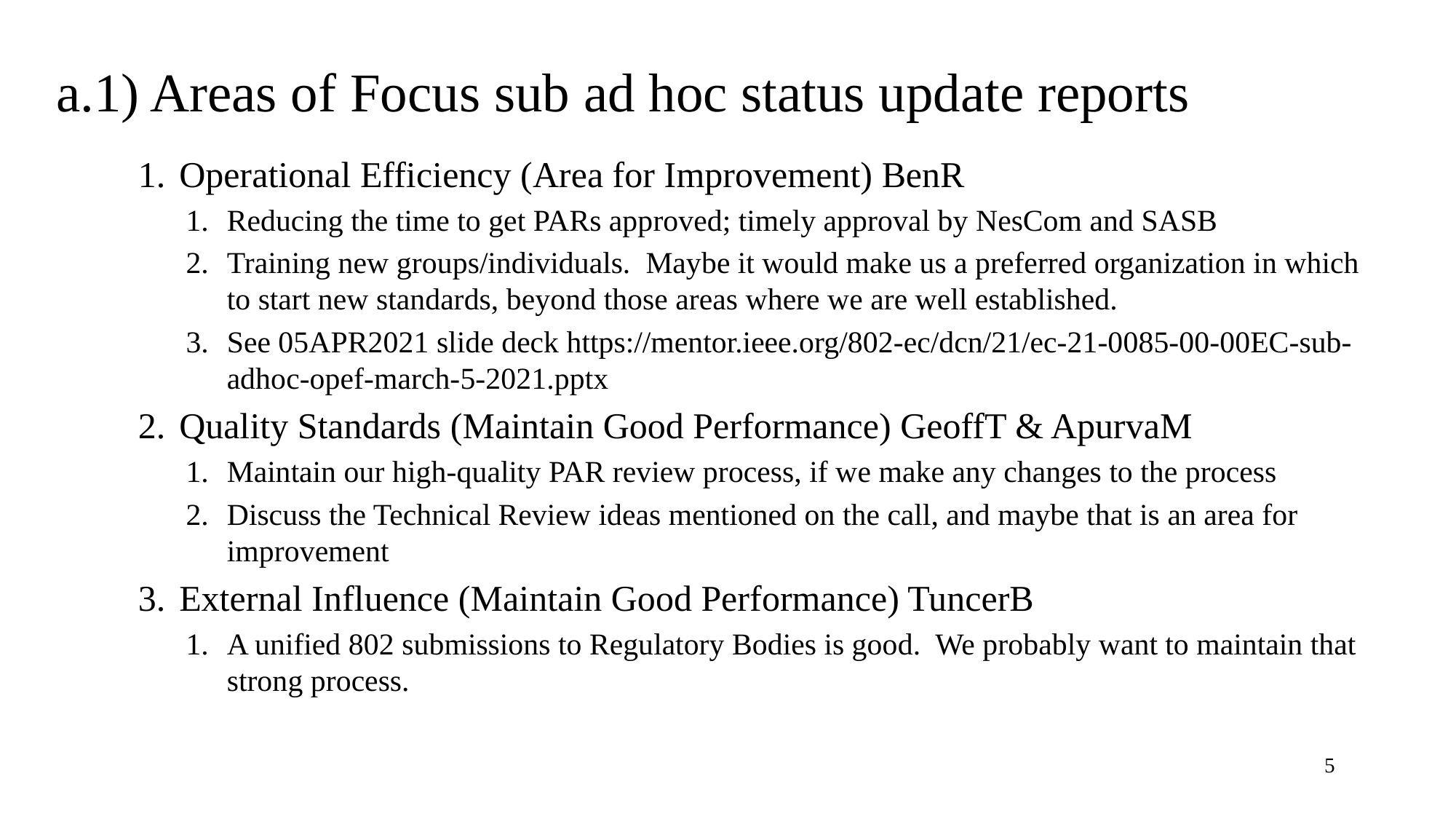

# a.1) Areas of Focus sub ad hoc status update reports
Operational Efficiency (Area for Improvement) BenR
Reducing the time to get PARs approved; timely approval by NesCom and SASB
Training new groups/individuals.  Maybe it would make us a preferred organization in which to start new standards, beyond those areas where we are well established.
See 05APR2021 slide deck https://mentor.ieee.org/802-ec/dcn/21/ec-21-0085-00-00EC-sub-adhoc-opef-march-5-2021.pptx
Quality Standards (Maintain Good Performance) GeoffT & ApurvaM
Maintain our high-quality PAR review process, if we make any changes to the process
Discuss the Technical Review ideas mentioned on the call, and maybe that is an area for improvement
External Influence (Maintain Good Performance) TuncerB
A unified 802 submissions to Regulatory Bodies is good.  We probably want to maintain that strong process.

5